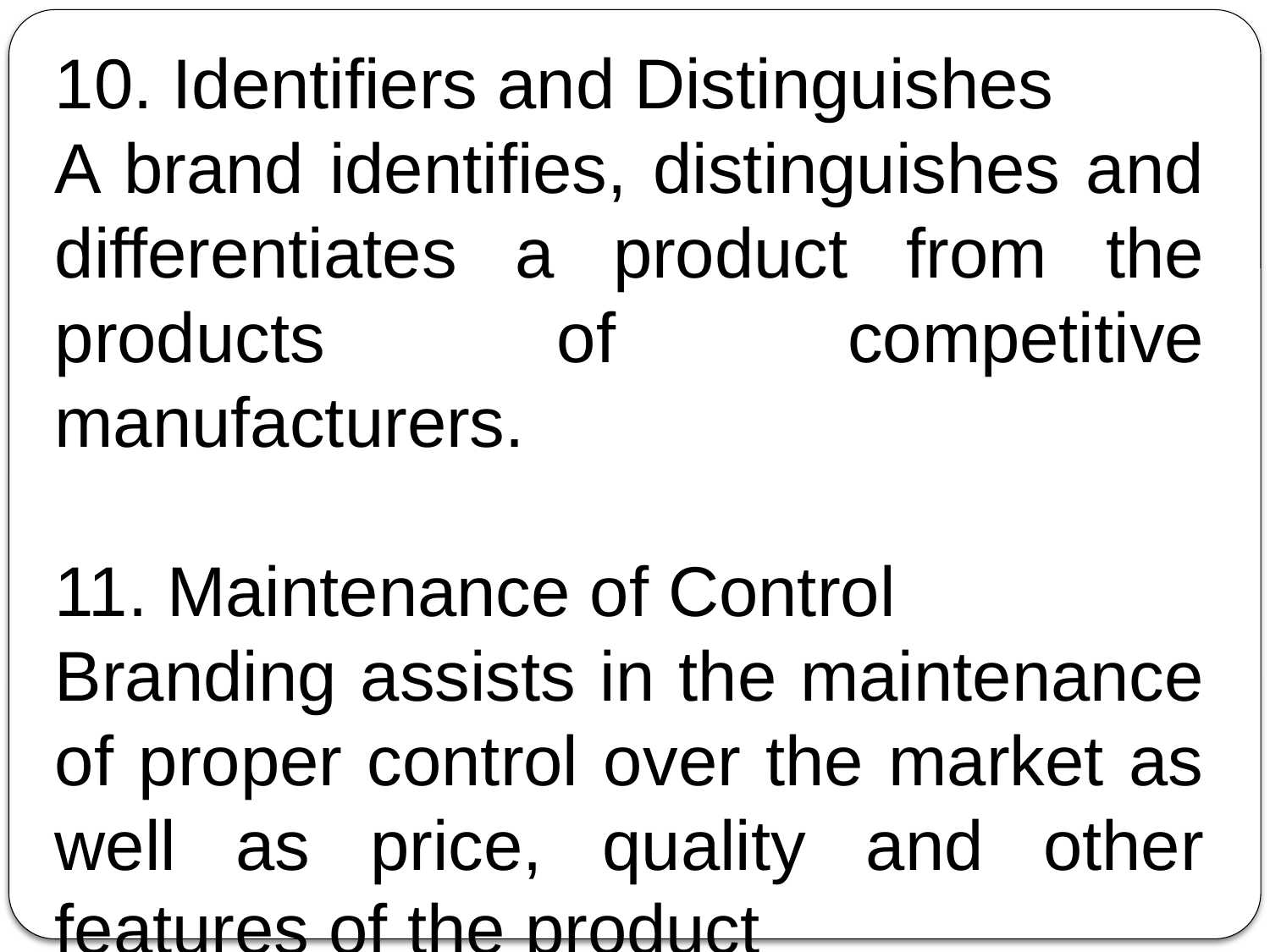

10. Identifiers and Distinguishes
A brand identifies, distinguishes and differentiates a product from the products of competitive manufacturers.

11. Maintenance of Control
Branding assists in the maintenance of proper control over the market as well as price, quality and other features of the product